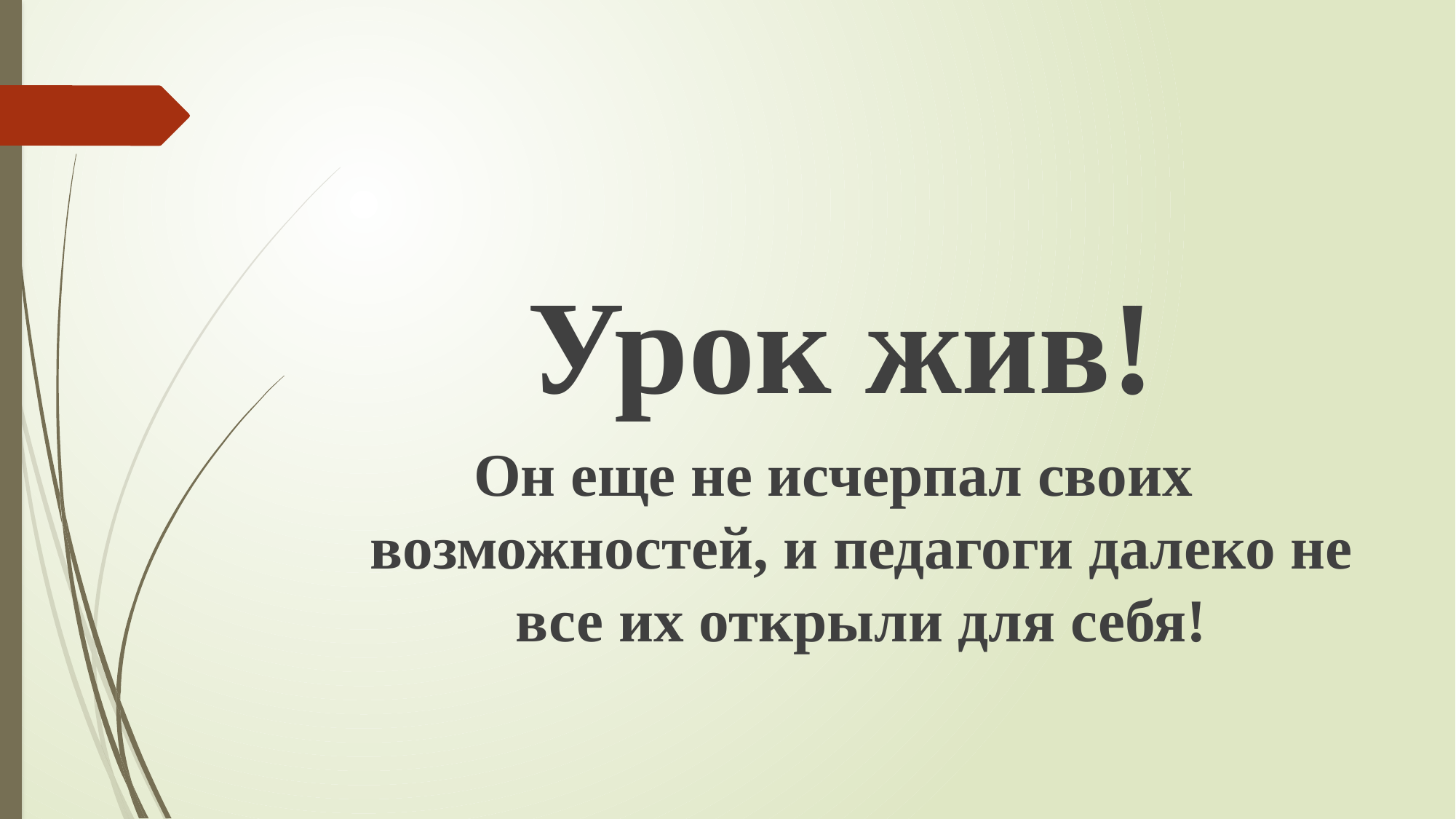

#
Урок жив!
Он еще не исчерпал своих  возможностей, и педагоги далеко не все их открыли для себя!